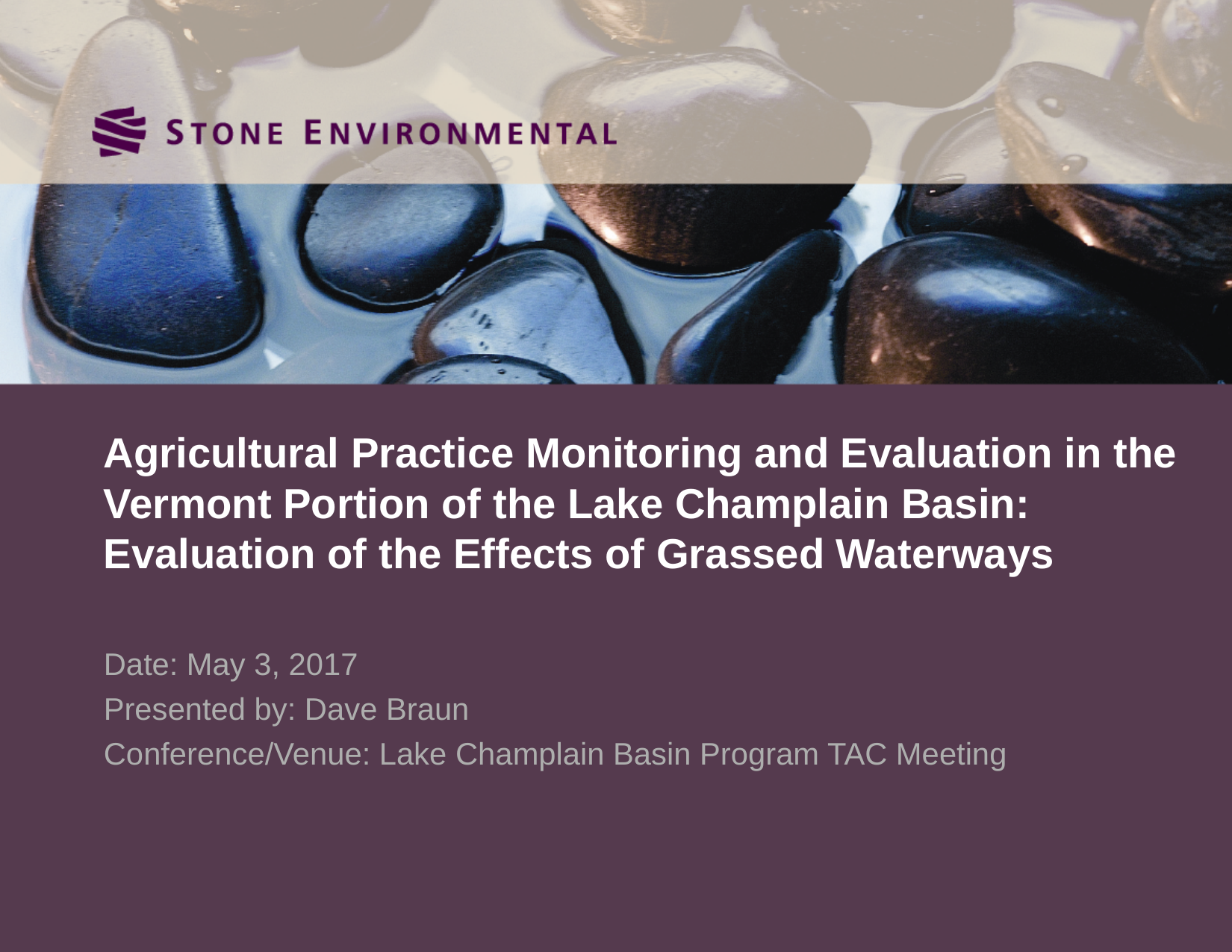

# Agricultural Practice Monitoring and Evaluation in the Vermont Portion of the Lake Champlain Basin: Evaluation of the Effects of Grassed Waterways
Date: May 3, 2017
Presented by: Dave Braun
Conference/Venue: Lake Champlain Basin Program TAC Meeting